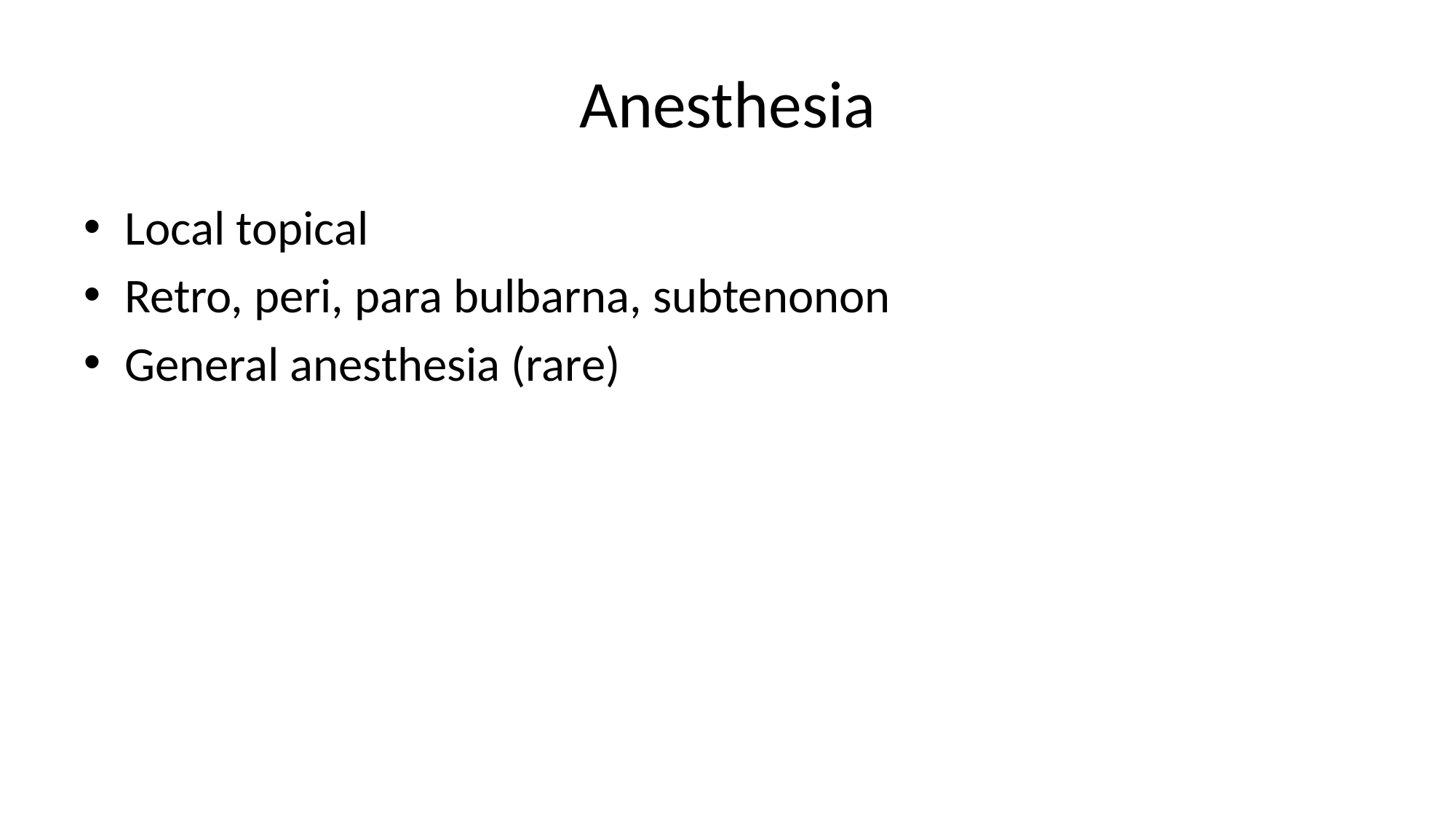

# Anesthesia
Local topical
Retro, peri, para bulbarna, subtenonon
General anesthesia (rare)